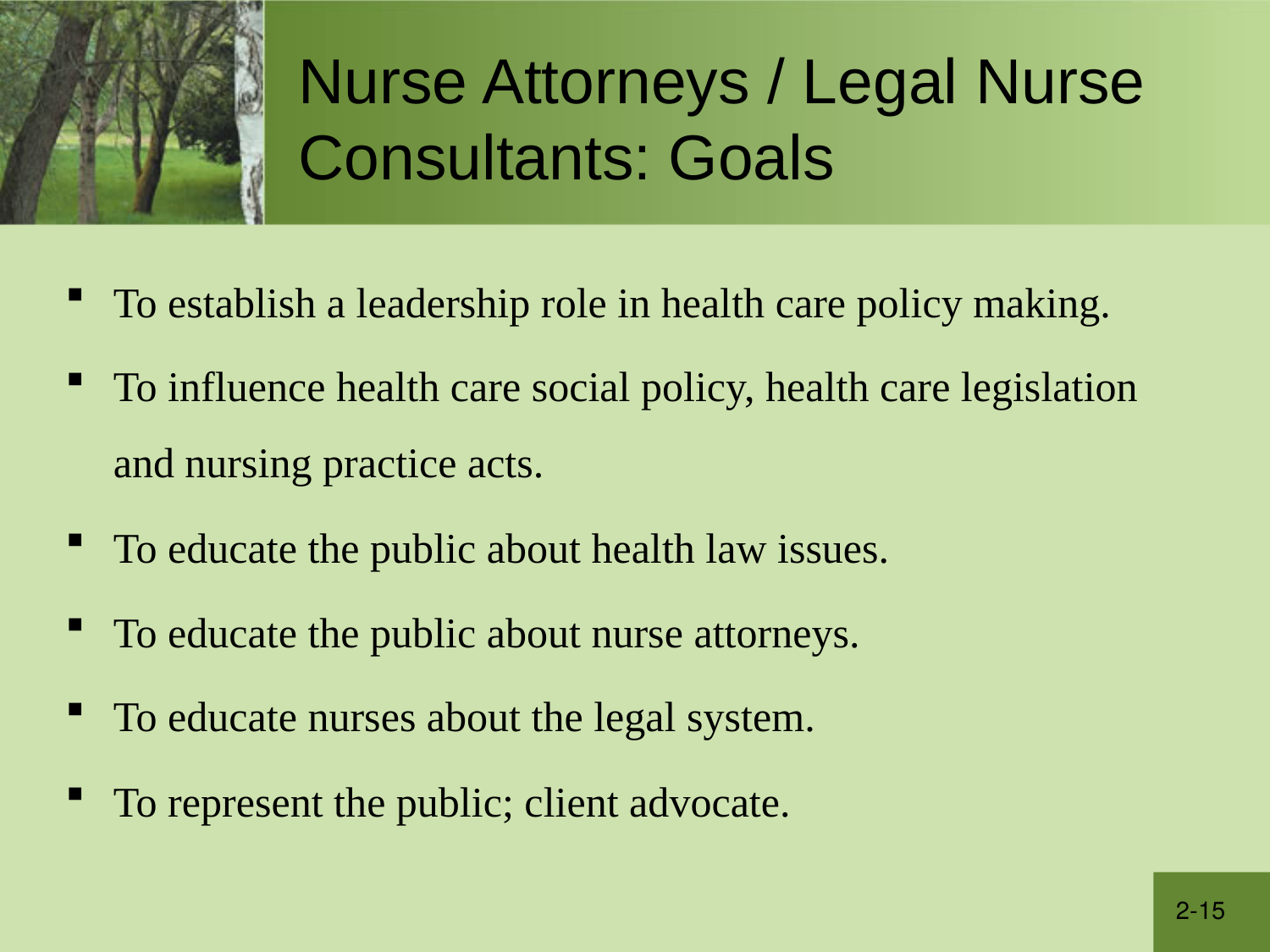

# Nurse Attorneys / Legal Nurse Consultants: Goals
To establish a leadership role in health care policy making.
To influence health care social policy, health care legislation and nursing practice acts.
To educate the public about health law issues.
To educate the public about nurse attorneys.
To educate nurses about the legal system.
To represent the public; client advocate.
2-15